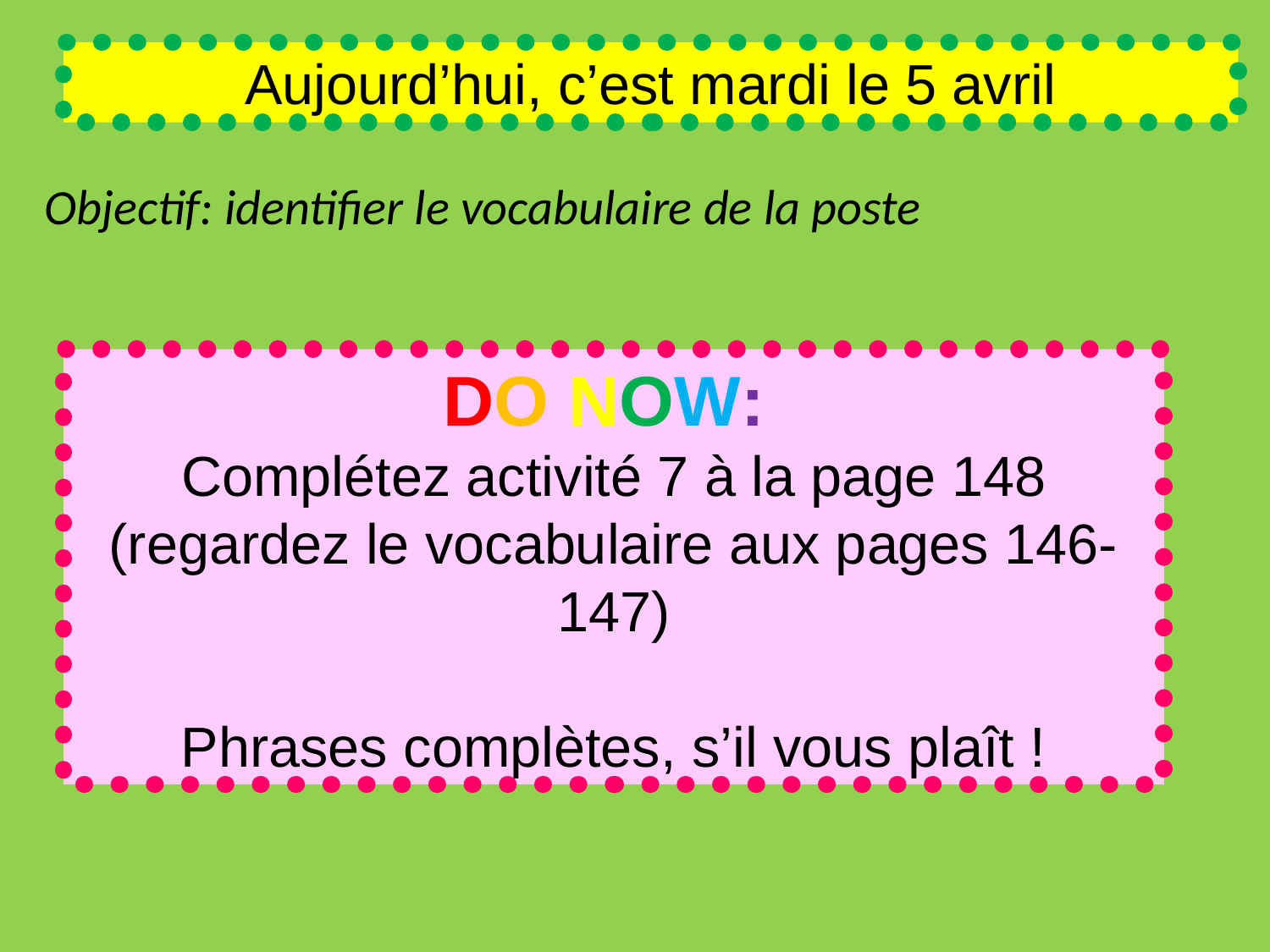

Aujourd’hui, c’est mardi le 5 avril
Objectif: identifier le vocabulaire de la poste
DO NOW:
Complétez activité 7 à la page 148 (regardez le vocabulaire aux pages 146-147)

Phrases complètes, s’il vous plaît !